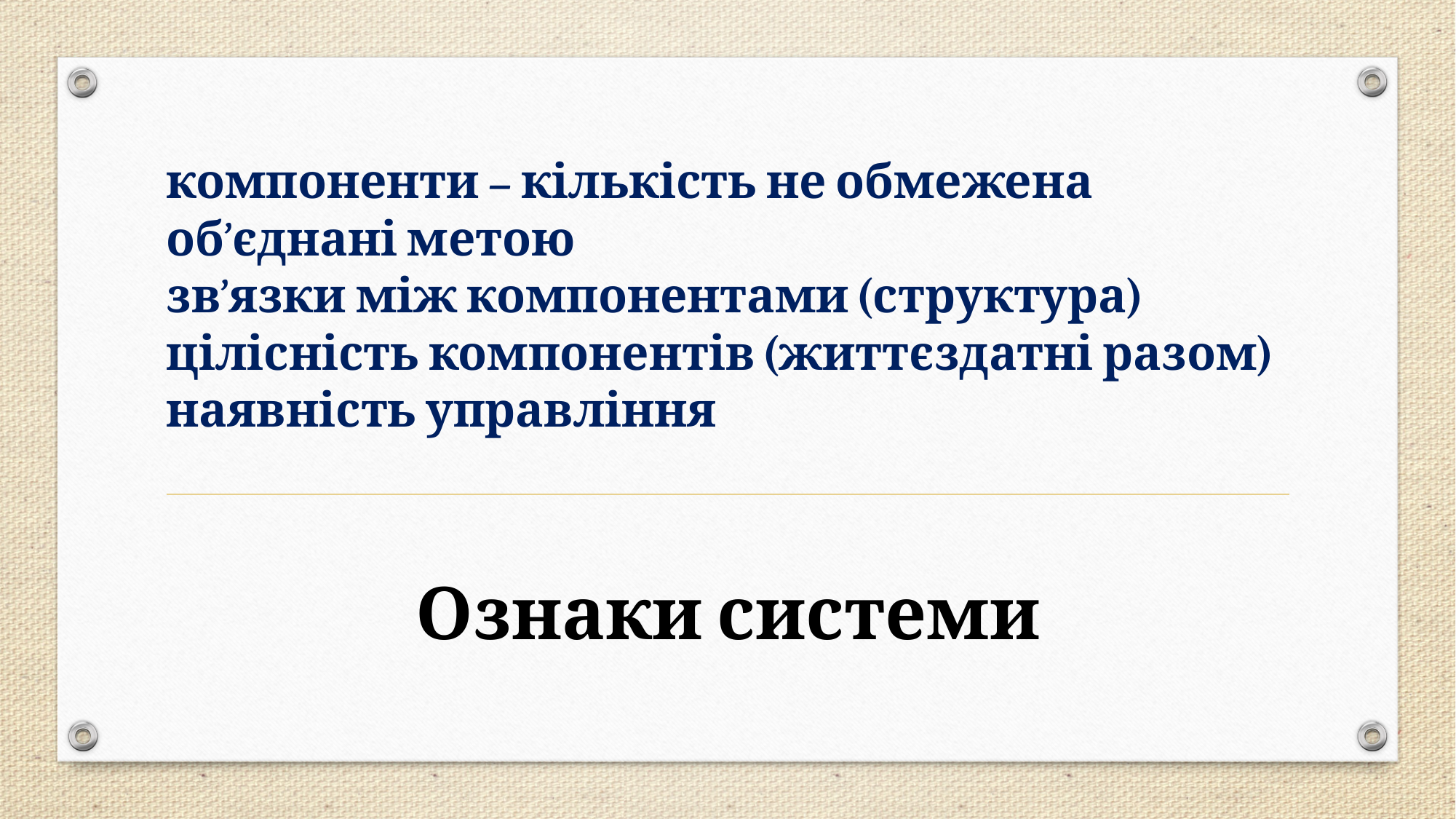

# компоненти – кількість не обмежена об’єднані метою зв’язки між компонентами (структура) цілісність компонентів (життєздатні разом) наявність управління
Ознаки системи